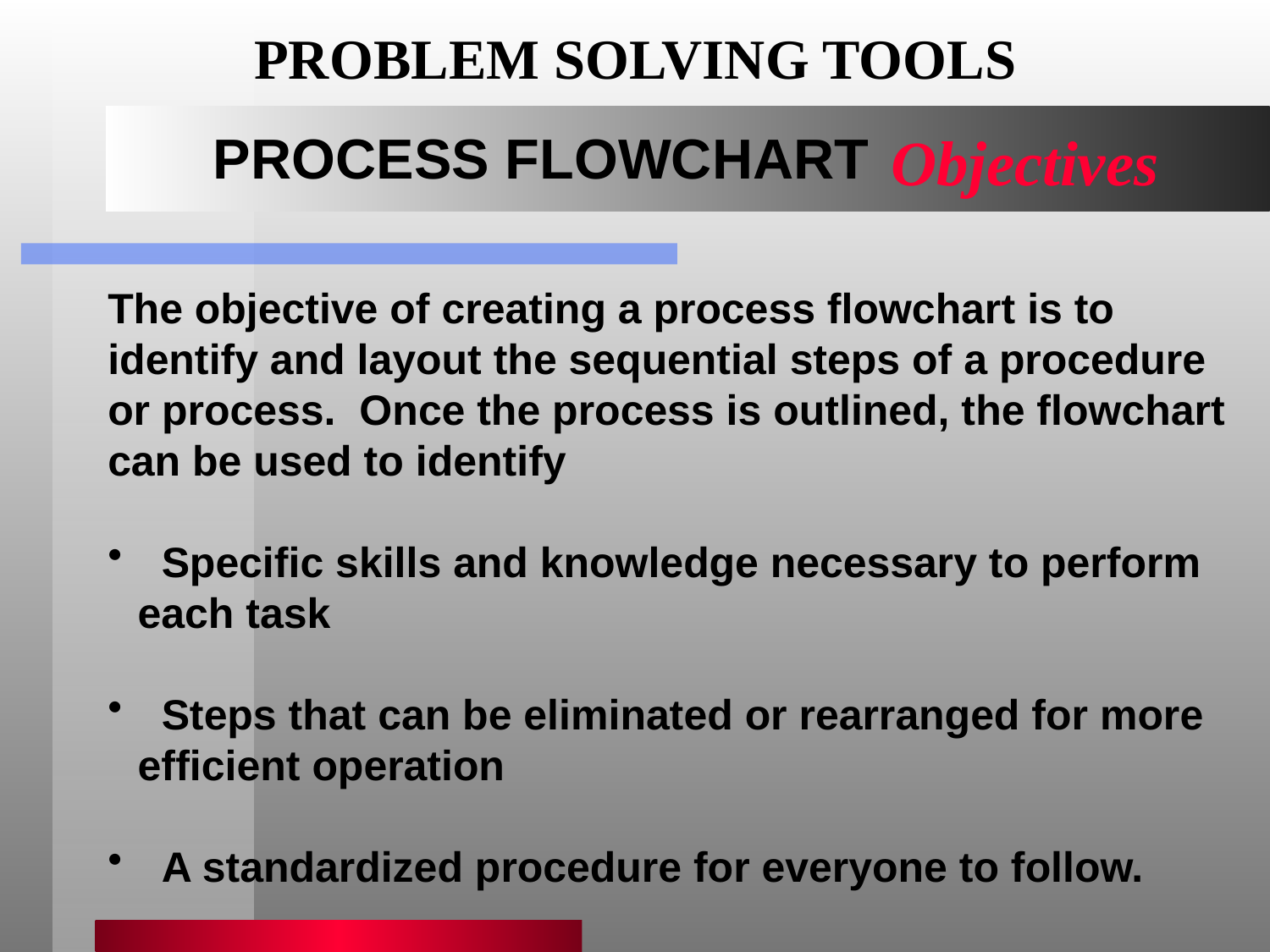

PROBLEM SOLVING TOOLS
PROCESS FLOWCHART
Objectives
The objective of creating a process flowchart is to identify and layout the sequential steps of a procedure
or process.  Once the process is outlined, the flowchart can be used to identify

  Specific skills and knowledge necessary to perform each task

  Steps that can be eliminated or rearranged for more efficient operation

  A standardized procedure for everyone to follow.